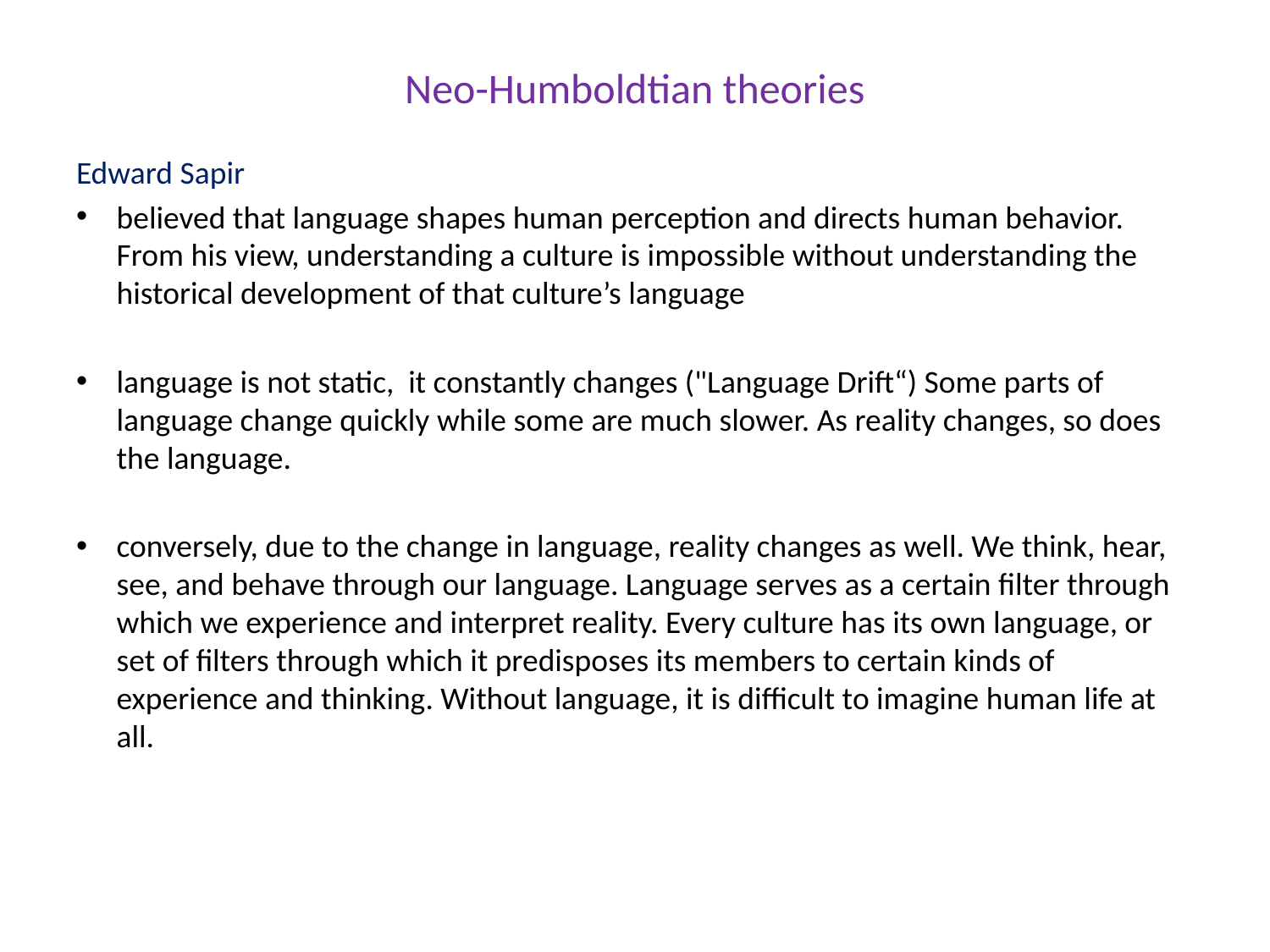

# Neo-Humboldtian theories
Edward Sapir
believed that language shapes human perception and directs human behavior. From his view, understanding a culture is impossible without understanding the historical development of that culture’s language

language is not static,  it constantly changes ("Language Drift“) Some parts of language change quickly while some are much slower. As reality changes, so does the language.

conversely, due to the change in language, reality changes as well. We think, hear, see, and behave through our language. Language serves as a certain filter through which we experience and interpret reality. Every culture has its own language, or set of filters through which it predisposes its members to certain kinds of experience and thinking. Without language, it is difficult to imagine human life at all.